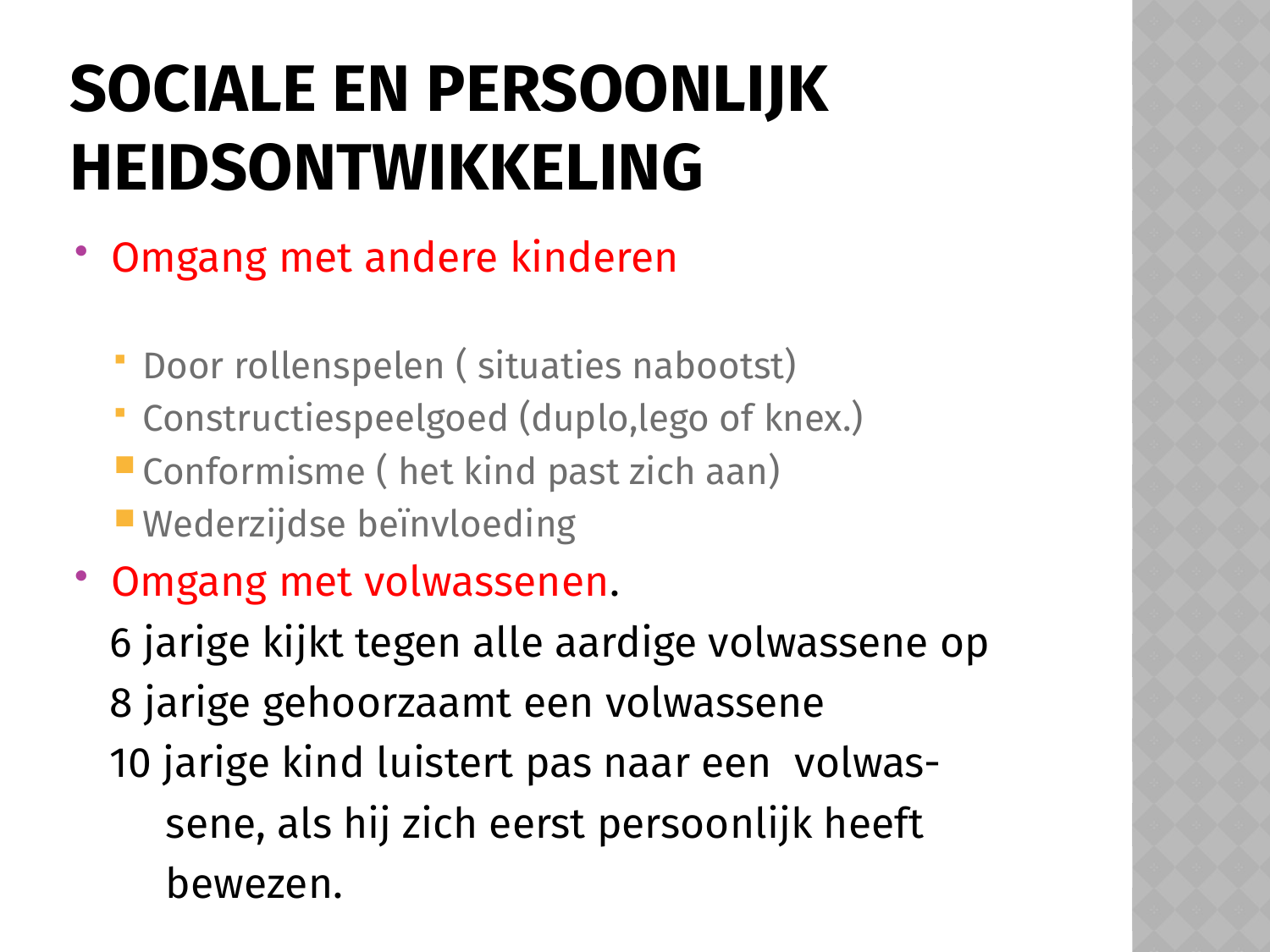

# Sociale en persoonlijk heidsontwikkeling
Omgang met andere kinderen

Door rollenspelen ( situaties nabootst)
Constructiespeelgoed (duplo,lego of knex.)
Conformisme ( het kind past zich aan)
Wederzijdse beïnvloeding
Omgang met volwassenen.
   6 jarige kijkt tegen alle aardige volwassene op
   8 jarige gehoorzaamt een volwassene
   10 jarige kind luistert pas naar een  volwas-
        sene, als hij zich eerst persoonlijk heeft
        bewezen.